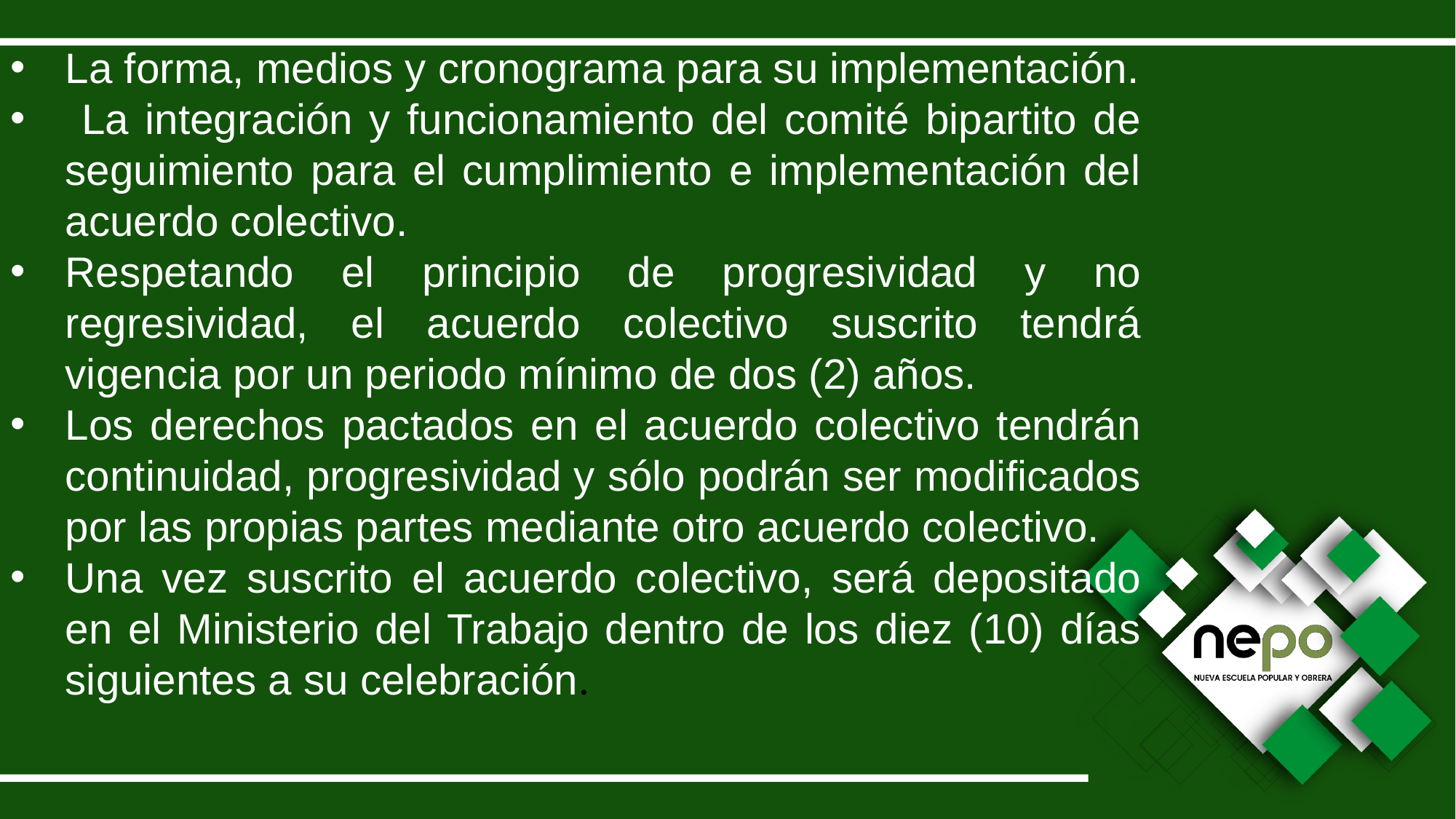

La forma, medios y cronograma para su implementación.
 La integración y funcionamiento del comité bipartito de seguimiento para el cumplimiento e implementación del acuerdo colectivo.
Respetando el principio de progresividad y no regresividad, el acuerdo colectivo suscrito tendrá vigencia por un periodo mínimo de dos (2) años.
Los derechos pactados en el acuerdo colectivo tendrán continuidad, progresividad y sólo podrán ser modificados por las propias partes mediante otro acuerdo colectivo.
Una vez suscrito el acuerdo colectivo, será depositado en el Ministerio del Trabajo dentro de los diez (10) días siguientes a su celebración.